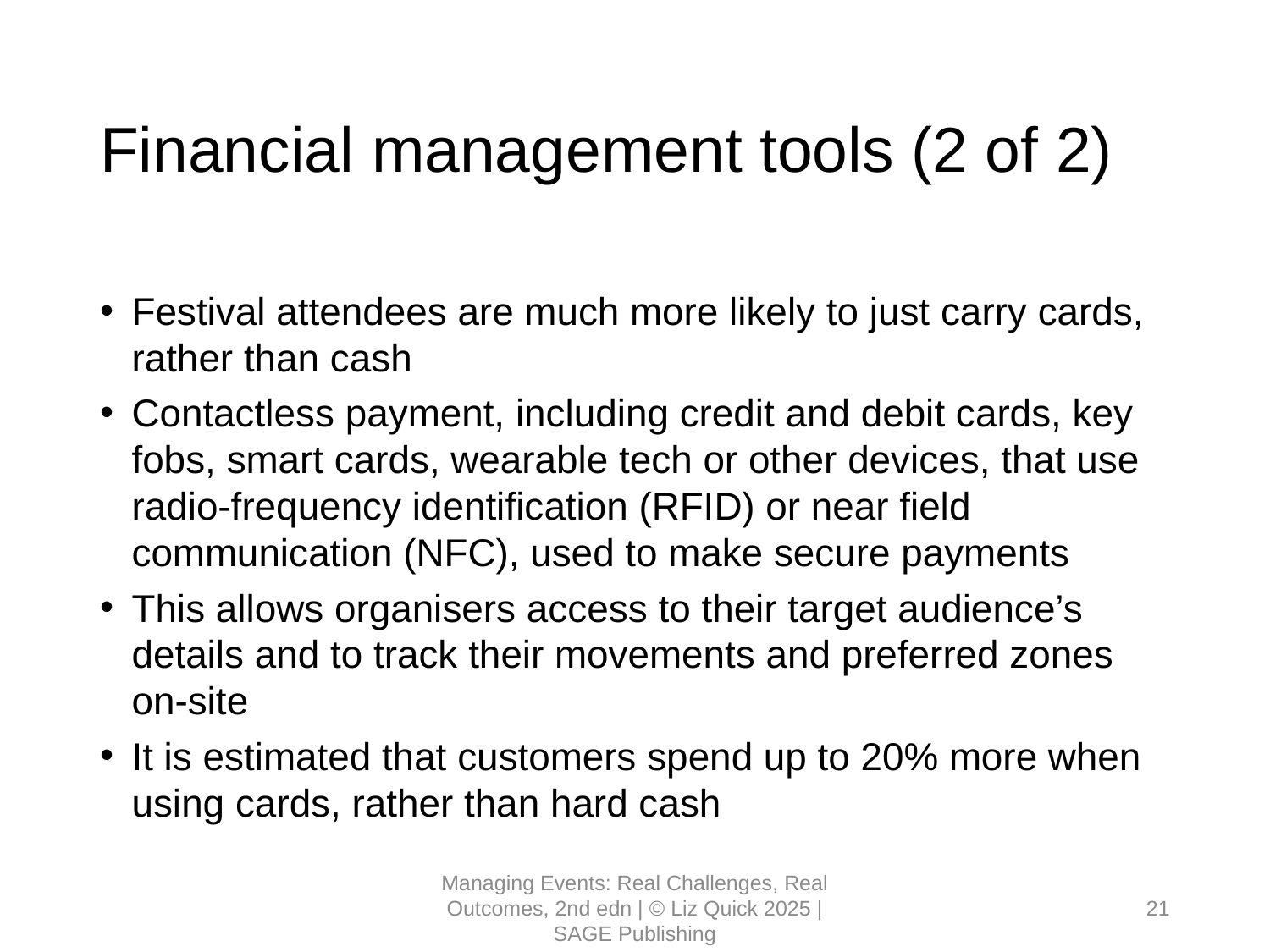

# Financial management tools (2 of 2)
Festival attendees are much more likely to just carry cards, rather than cash
Contactless payment, including credit and debit cards, key fobs, smart cards, wearable tech or other devices, that use radio-frequency identification (RFID) or near field communication (NFC), used to make secure payments
This allows organisers access to their target audience’s details and to track their movements and preferred zones on-site
It is estimated that customers spend up to 20% more when using cards, rather than hard cash
Managing Events: Real Challenges, Real Outcomes, 2nd edn | © Liz Quick 2025 | SAGE Publishing
21